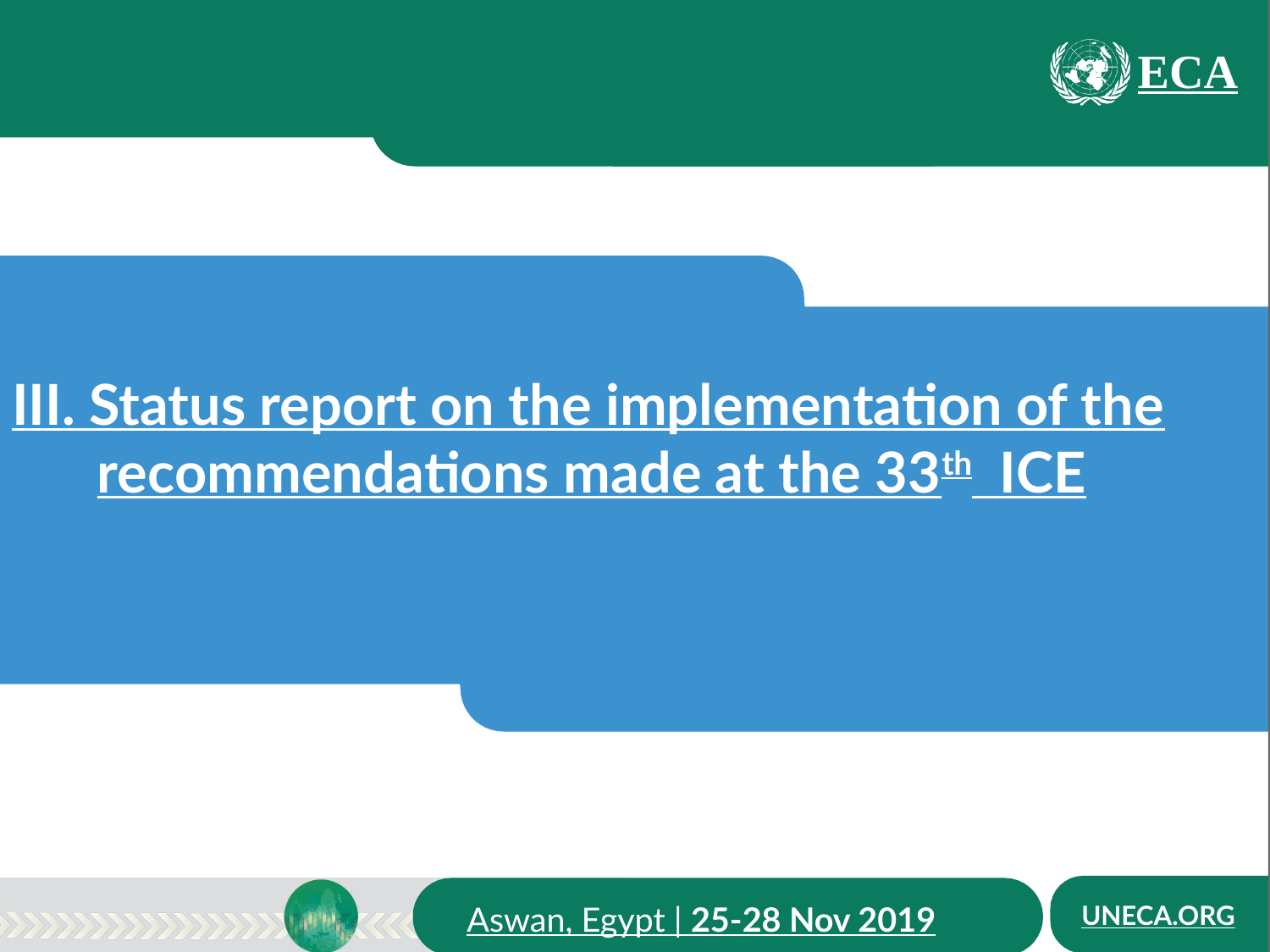

III. Status report on the implementation of the recommendations made at the 33th  ICE